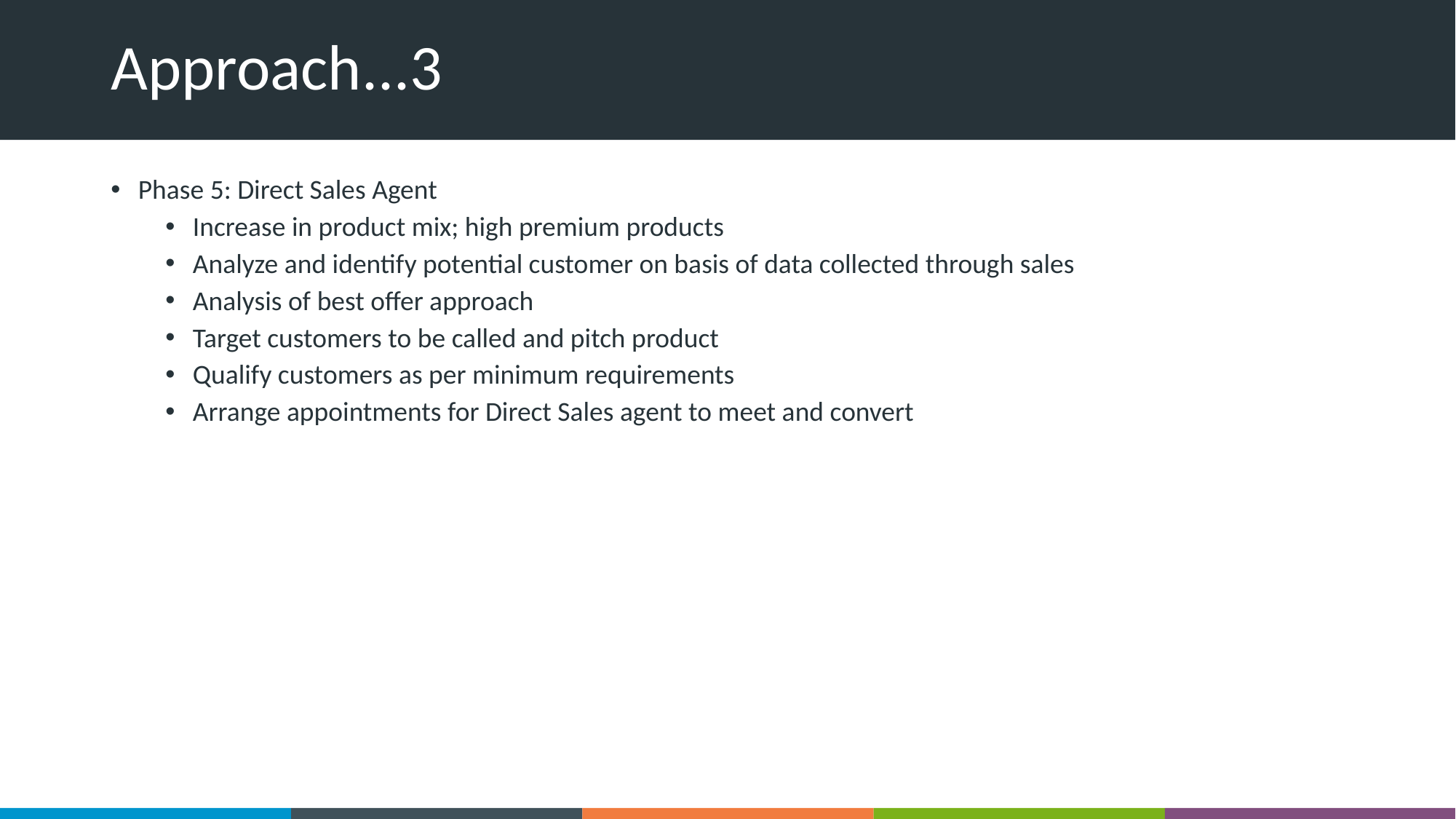

# Approach...3
Phase 5: Direct Sales Agent
Increase in product mix; high premium products
Analyze and identify potential customer on basis of data collected through sales
Analysis of best offer approach
Target customers to be called and pitch product
Qualify customers as per minimum requirements
Arrange appointments for Direct Sales agent to meet and convert